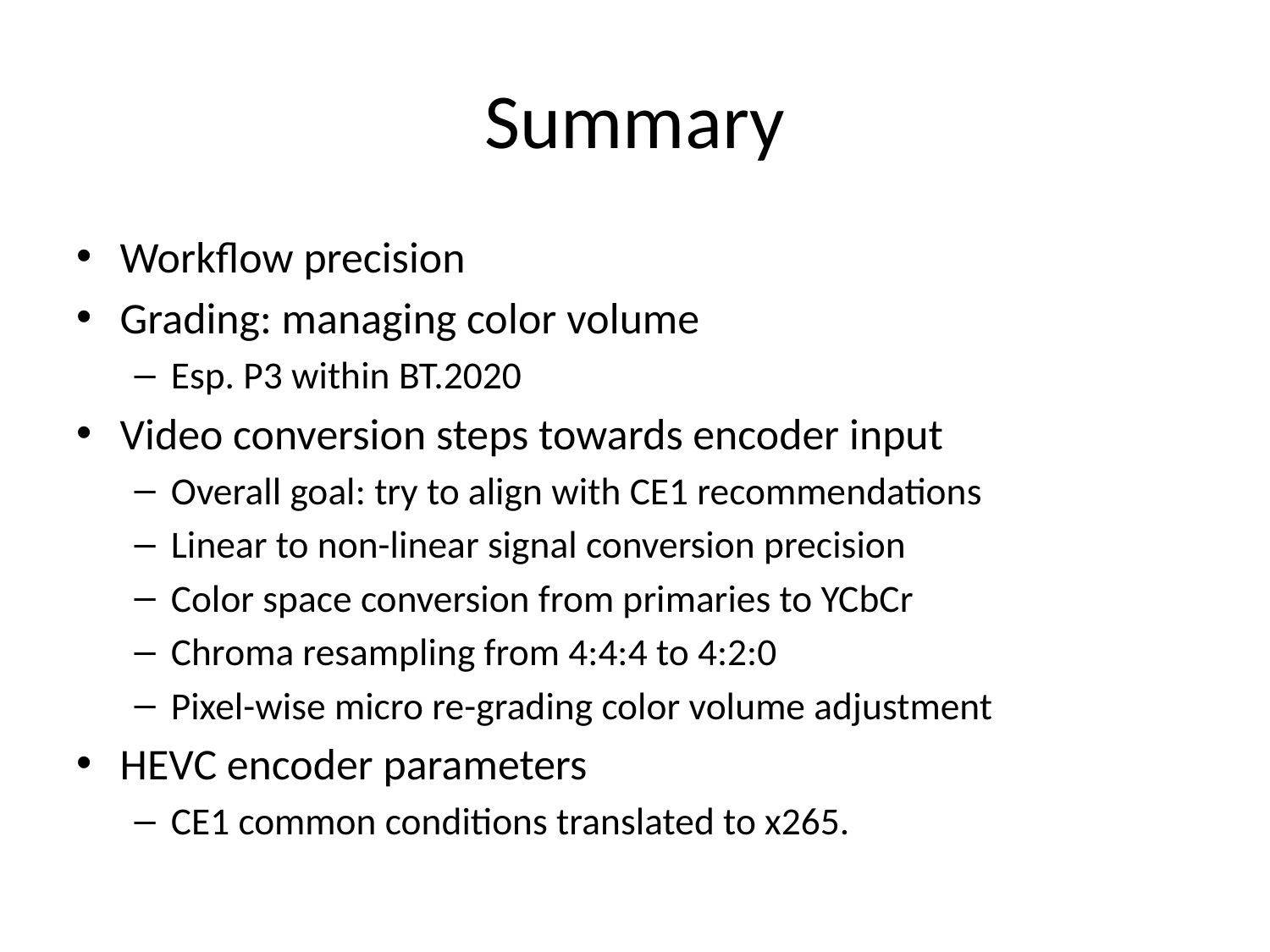

# Summary
Workflow precision
Grading: managing color volume
Esp. P3 within BT.2020
Video conversion steps towards encoder input
Overall goal: try to align with CE1 recommendations
Linear to non-linear signal conversion precision
Color space conversion from primaries to YCbCr
Chroma resampling from 4:4:4 to 4:2:0
Pixel-wise micro re-grading color volume adjustment
HEVC encoder parameters
CE1 common conditions translated to x265.